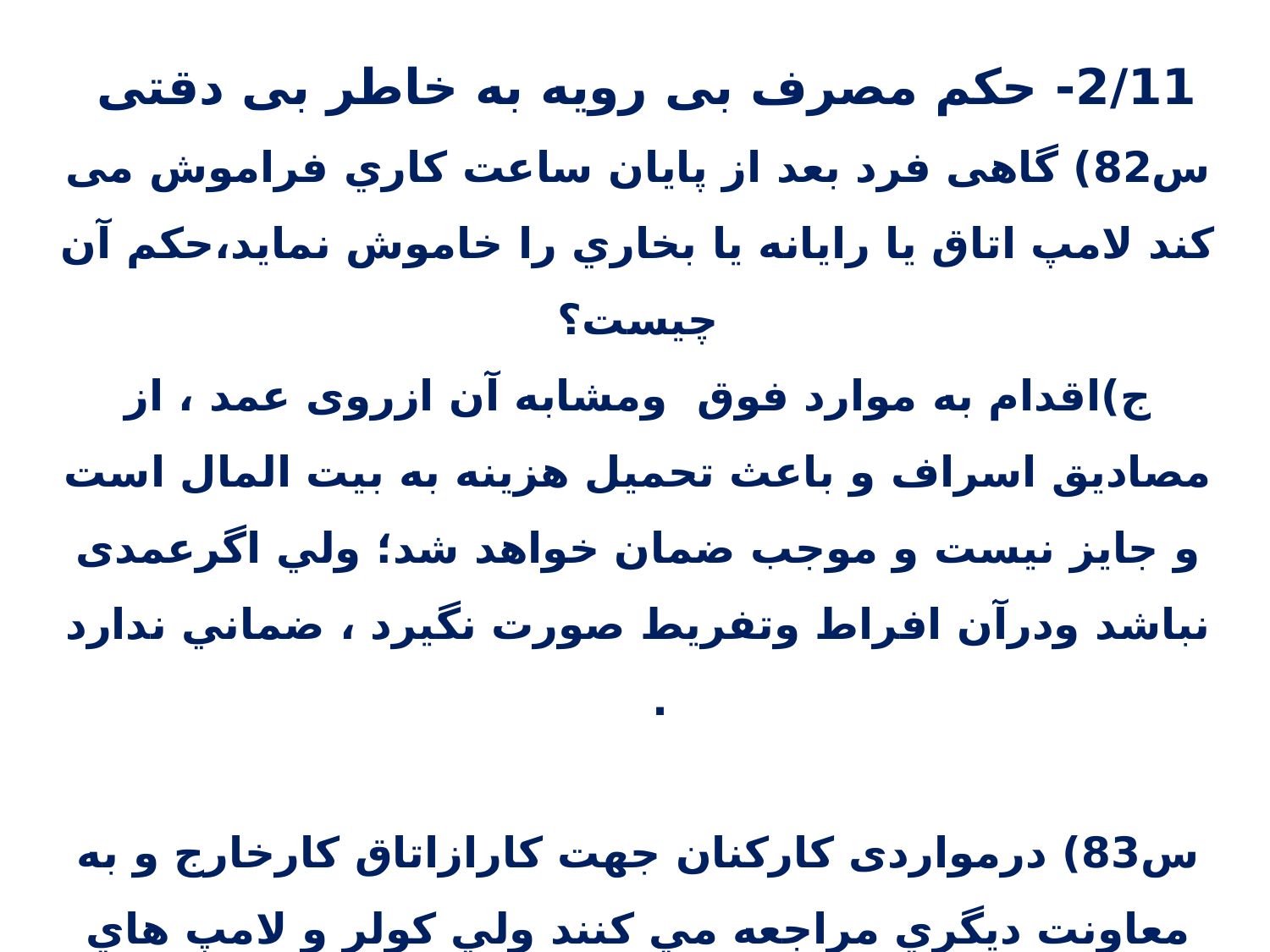

2/11- حکم مصرف بی رویه به خاطر بی دقتی
س82) گاهی فرد بعد از پايان ساعت كاري فراموش می كند لامپ اتاق يا رايانه يا بخاري را خاموش نماید،حکم آن چیست؟
ج)اقدام به موارد فوق  ومشابه آن ازروی عمد ، از مصاديق اسراف و باعث تحميل هزينه به بيت المال است و جايز نيست و موجب ضمان خواهد شد؛ ولي اگرعمدی نباشد ودرآن افراط وتفریط صورت نگیرد ، ضماني ندارد .

س83) درمواردی كاركنان جهت كارازاتاق کارخارج و به معاونت ديگري مراجعه مي كنند ولي كولر و لامپ هاي محل كار خود را خاموش نمي كنند حكم شرعي اين مسئله چيست ؟
ج) این نوع عادتها مطلوب نیست وچنانچه مدت زمان زيادی طول بكشد كه عرفاً اسراف محسوب شود، علاوه بر حرمت موجب ضمان خواهدشد